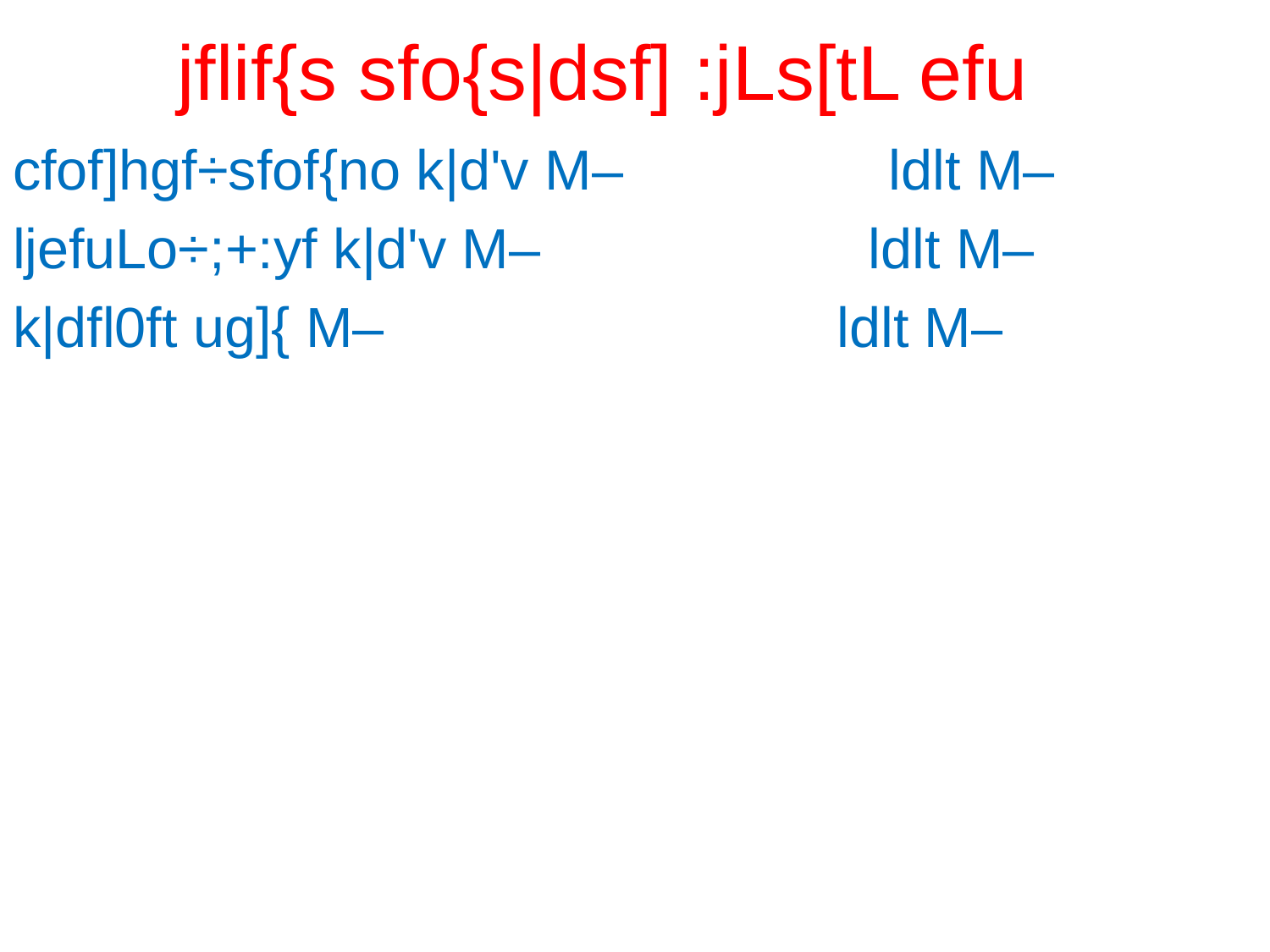

# jflif{s sfo{s|dsf] :jLs[tL efu
cfof]hgf÷sfof{no k|d'v M–                 ldlt M–
ljefuLo÷;+:yf k|d'v M–                     ldlt M–
k|dfl0ft ug]{ M–                             ldlt M–